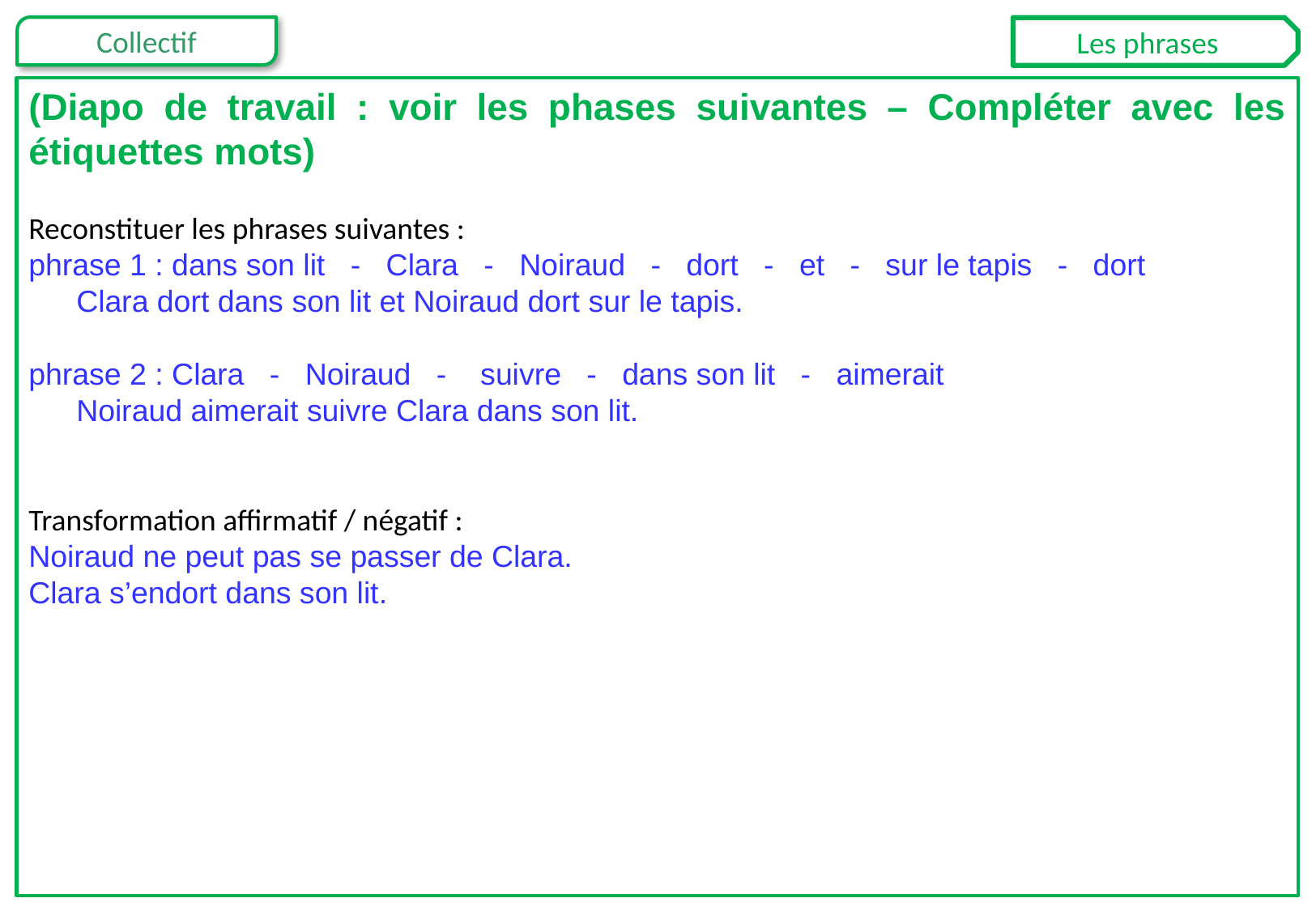

Les phrases
(Diapo de travail : voir les phases suivantes – Compléter avec les étiquettes mots)

Reconstituer les phrases suivantes :
phrase 1 : dans son lit   -   Clara   -   Noiraud   -   dort   -   et   -   sur le tapis   -   dort
Clara dort dans son lit et Noiraud dort sur le tapis.

phrase 2 : Clara   -   Noiraud   -    suivre   -   dans son lit   -   aimerait
Noiraud aimerait suivre Clara dans son lit.

Transformation affirmatif / négatif :
Noiraud ne peut pas se passer de Clara.
Clara s’endort dans son lit.